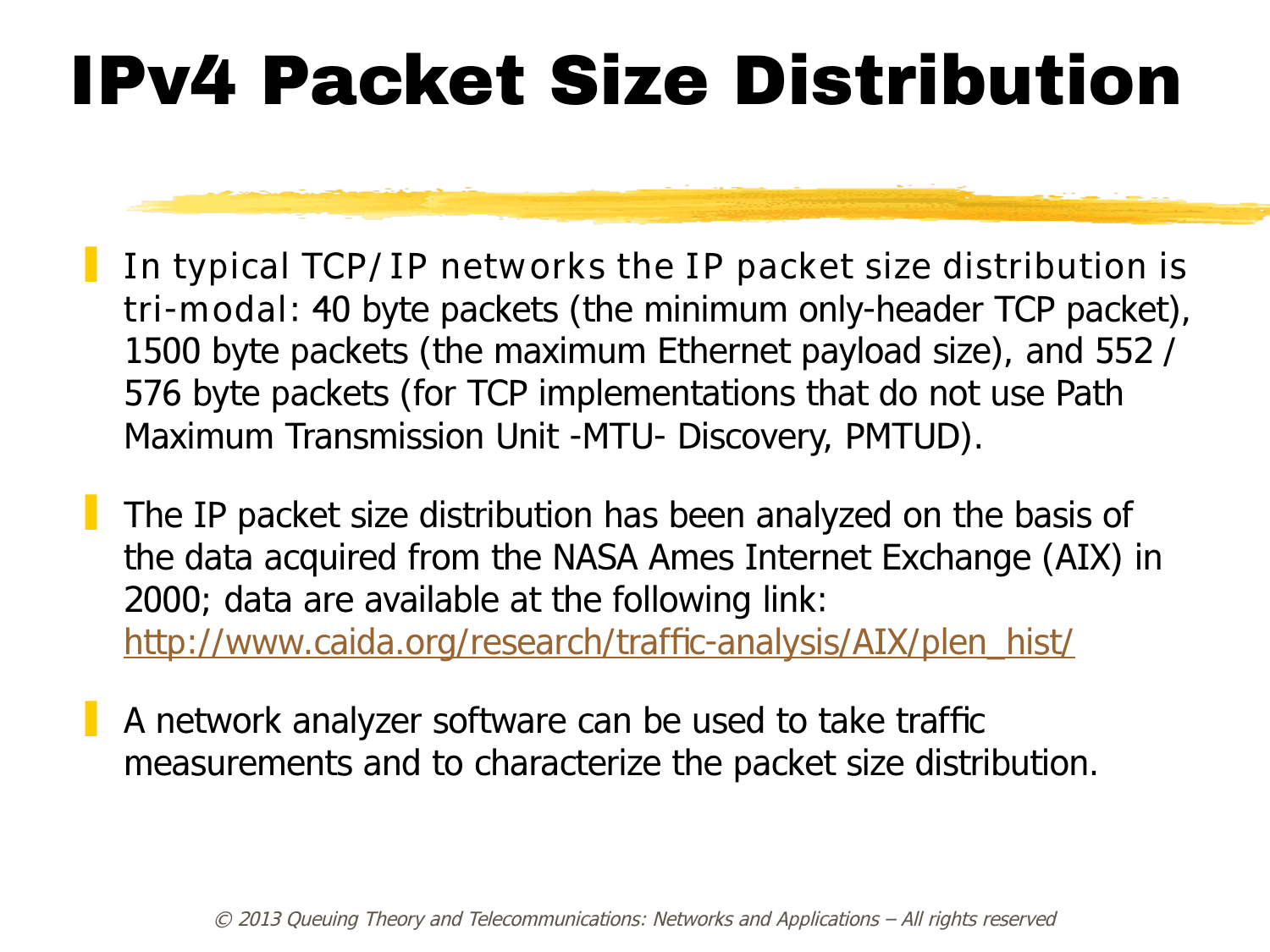

# IPv4 Packet Size Distribution
In typical TCP/IP networks the IP packet size distribution is tri-modal: 40 byte packets (the minimum only-header TCP packet), 1500 byte packets (the maximum Ethernet payload size), and 552 / 576 byte packets (for TCP implementations that do not use Path Maximum Transmission Unit -MTU- Discovery, PMTUD).

The IP packet size distribution has been analyzed on the basis of the data acquired from the NASA Ames Internet Exchange (AIX) in 2000; data are available at the following link: http://www.caida.org/research/traffic-analysis/AIX/plen_hist/

A network analyzer software can be used to take traffic measurements and to characterize the packet size distribution.

© 2013 Queuing Theory and Telecommunications: Networks and Applications – All rights reserved